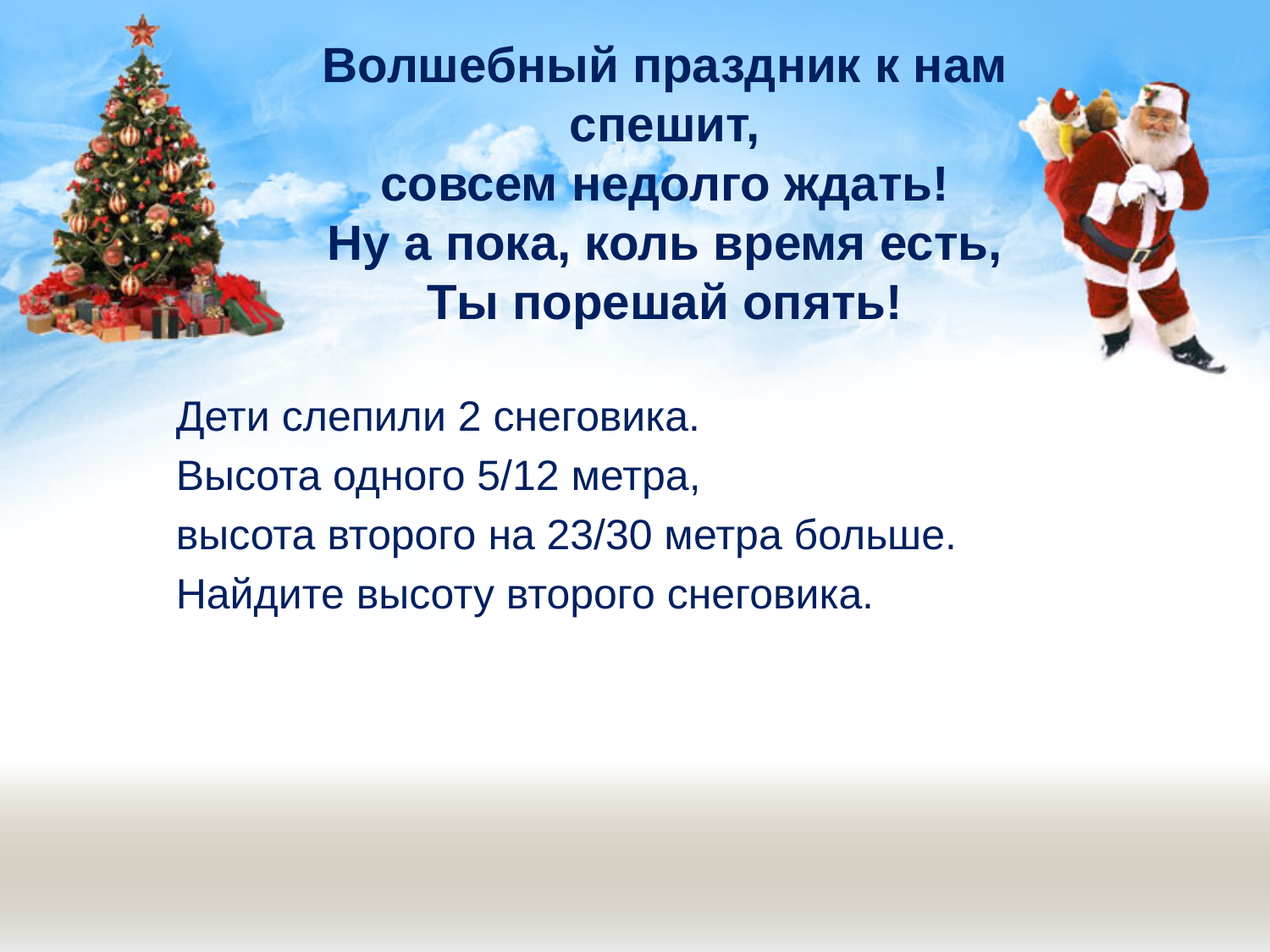

# Волшебный праздник к нам спешит, совсем недолго ждать! Ну а пока, коль время есть, Ты порешай опять!

Дети слепили 2 снеговика.
Высота одного 5/12 метра,
высота второго на 23/30 метра больше.
Найдите высоту второго снеговика.